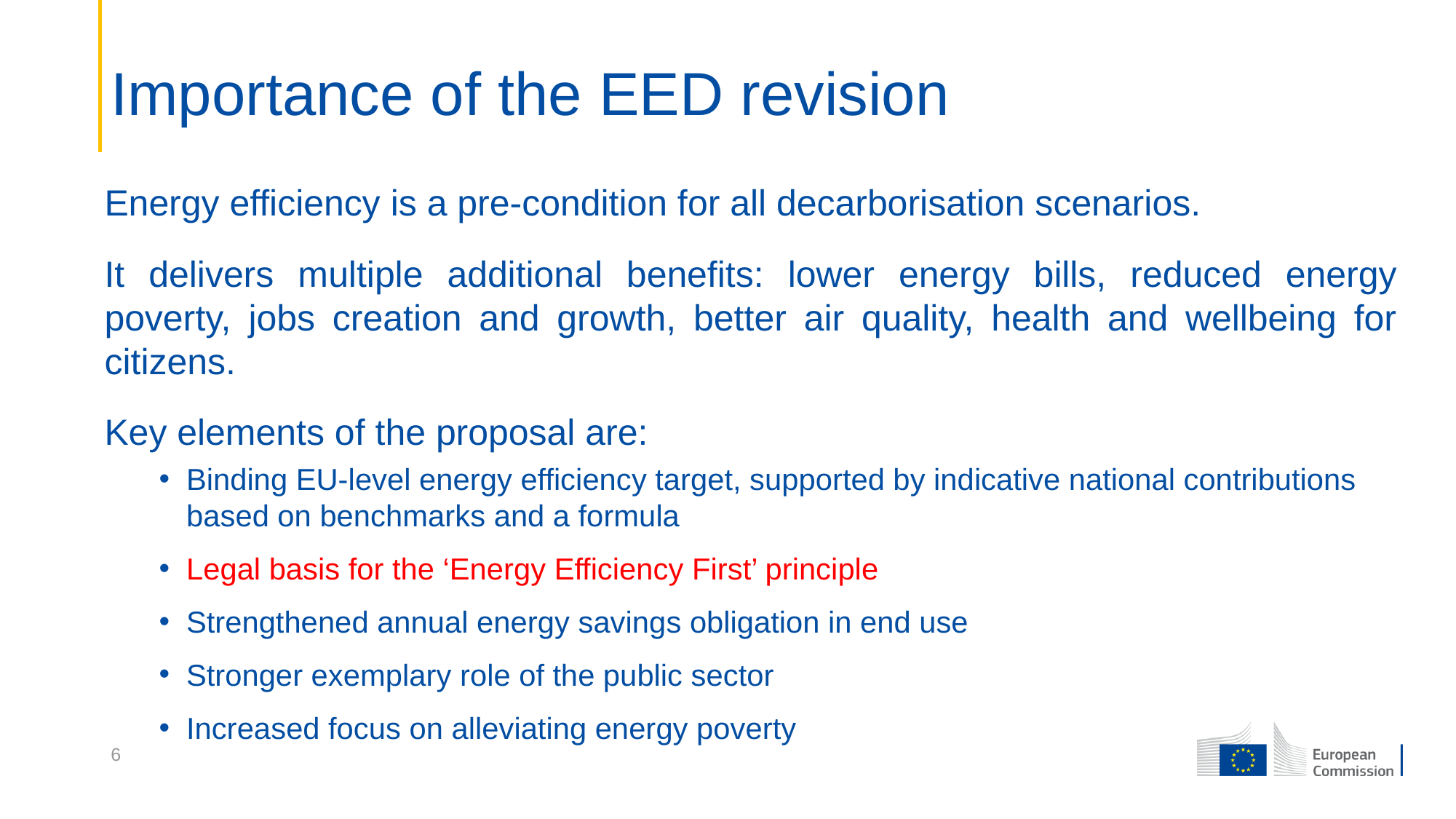

# Importance of the EED revision
Energy efficiency is a pre-condition for all decarborisation scenarios.
It delivers multiple additional benefits: lower energy bills, reduced energy poverty, jobs creation and growth, better air quality, health and wellbeing for citizens.
Key elements of the proposal are:
Binding EU-level energy efficiency target, supported by indicative national contributions based on benchmarks and a formula
Legal basis for the ‘Energy Efficiency First’ principle
Strengthened annual energy savings obligation in end use
Stronger exemplary role of the public sector
Increased focus on alleviating energy poverty
6